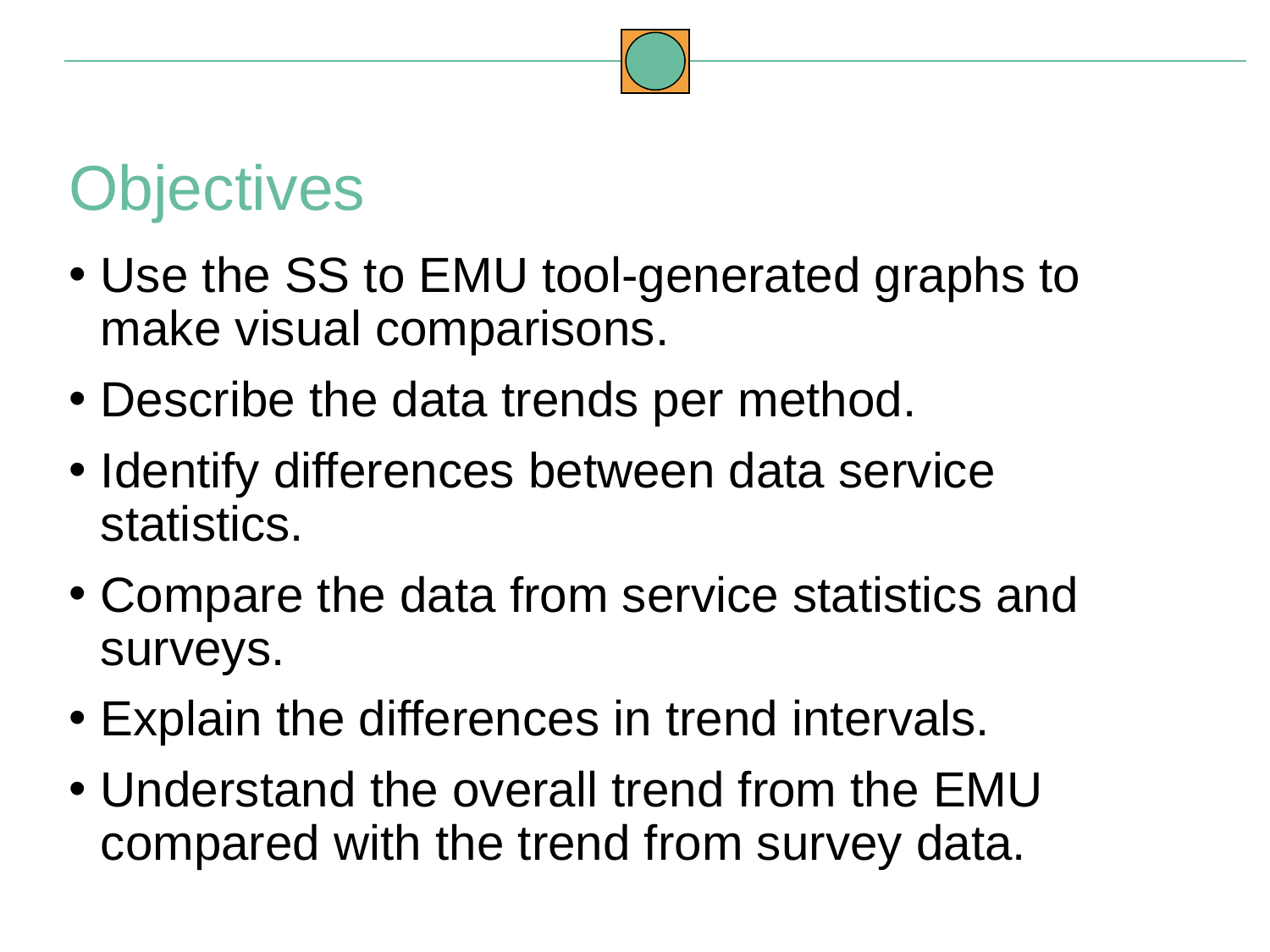

Objectives
Use the SS to EMU tool-generated graphs to make visual comparisons.
Describe the data trends per method.
Identify differences between data service statistics.
Compare the data from service statistics and surveys.
Explain the differences in trend intervals.
Understand the overall trend from the EMU compared with the trend from survey data.